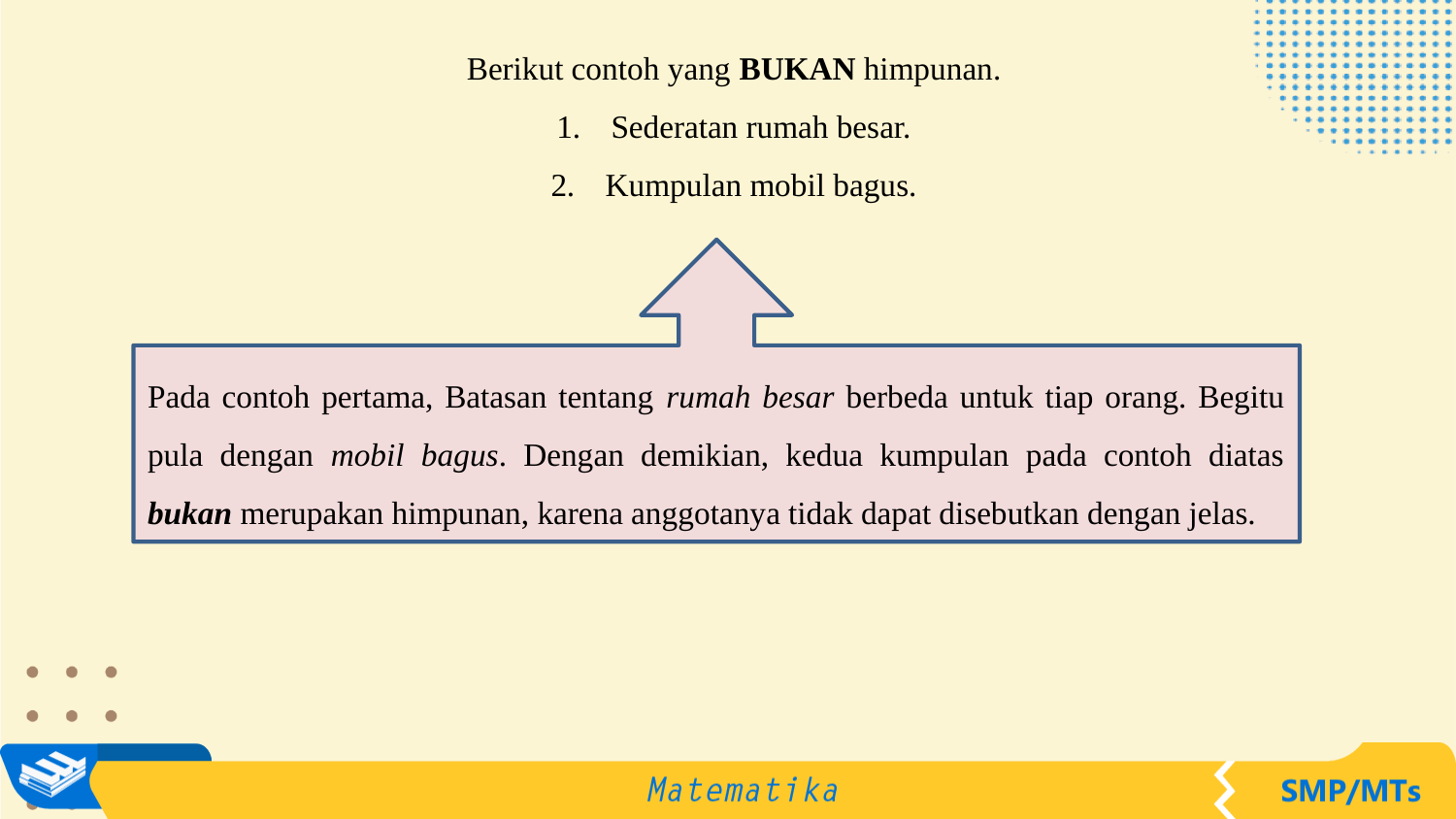

Berikut contoh yang BUKAN himpunan.
Sederatan rumah besar.
Kumpulan mobil bagus.
Pada contoh pertama, Batasan tentang rumah besar berbeda untuk tiap orang. Begitu pula dengan mobil bagus. Dengan demikian, kedua kumpulan pada contoh diatas bukan merupakan himpunan, karena anggotanya tidak dapat disebutkan dengan jelas.